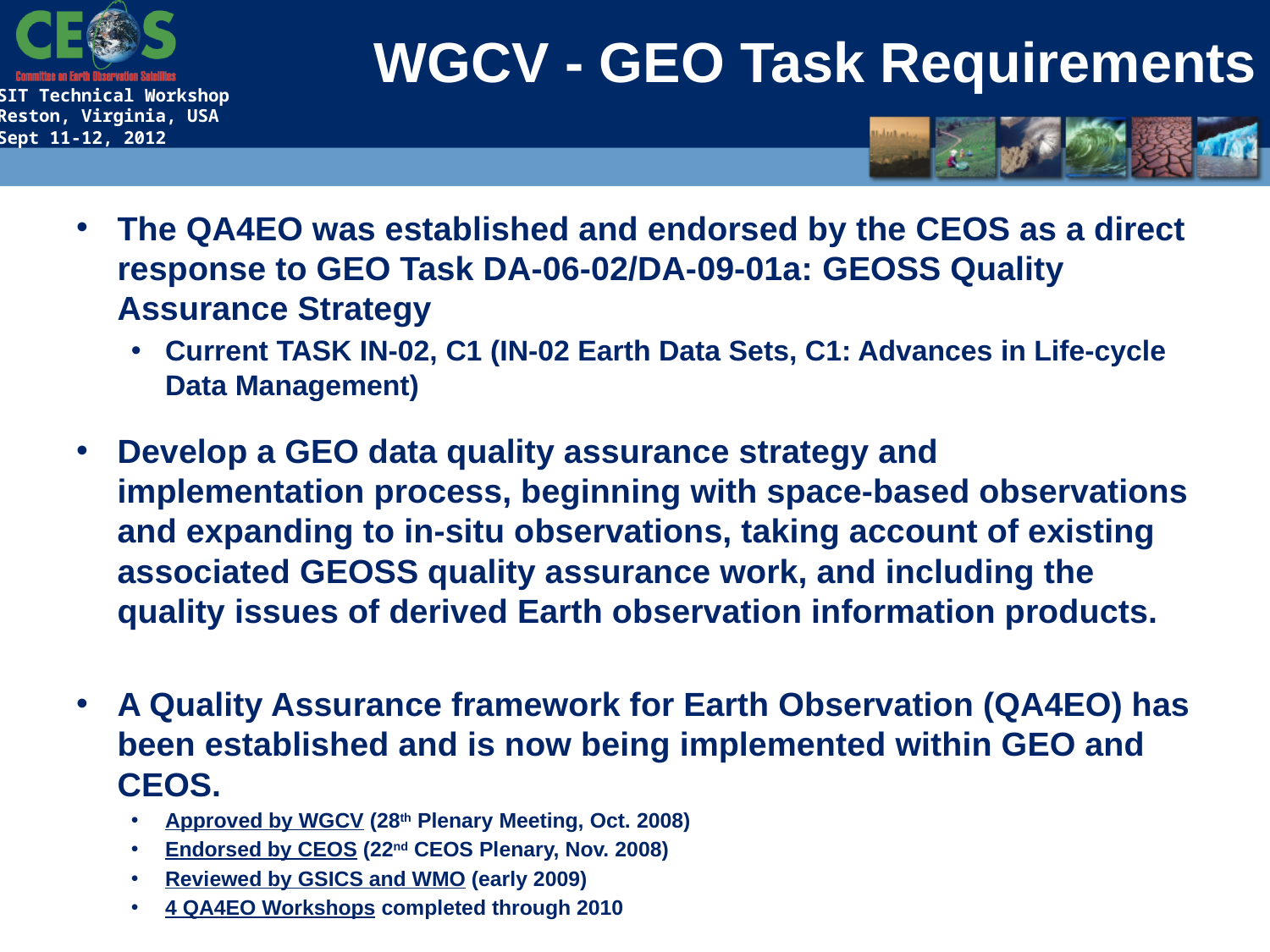

# WGCV - GEO Task Requirements
The QA4EO was established and endorsed by the CEOS as a direct response to GEO Task DA-06-02/DA-09-01a: GEOSS Quality Assurance Strategy
Current TASK IN-02, C1 (IN-02 Earth Data Sets, C1: Advances in Life-cycle Data Management)

Develop a GEO data quality assurance strategy and implementation process, beginning with space-based observations and expanding to in-situ observations, taking account of existing associated GEOSS quality assurance work, and including the quality issues of derived Earth observation information products.

A Quality Assurance framework for Earth Observation (QA4EO) has been established and is now being implemented within GEO and CEOS.
Approved by WGCV (28th Plenary Meeting, Oct. 2008)
Endorsed by CEOS (22nd CEOS Plenary, Nov. 2008)
Reviewed by GSICS and WMO (early 2009)
4 QA4EO Workshops completed through 2010